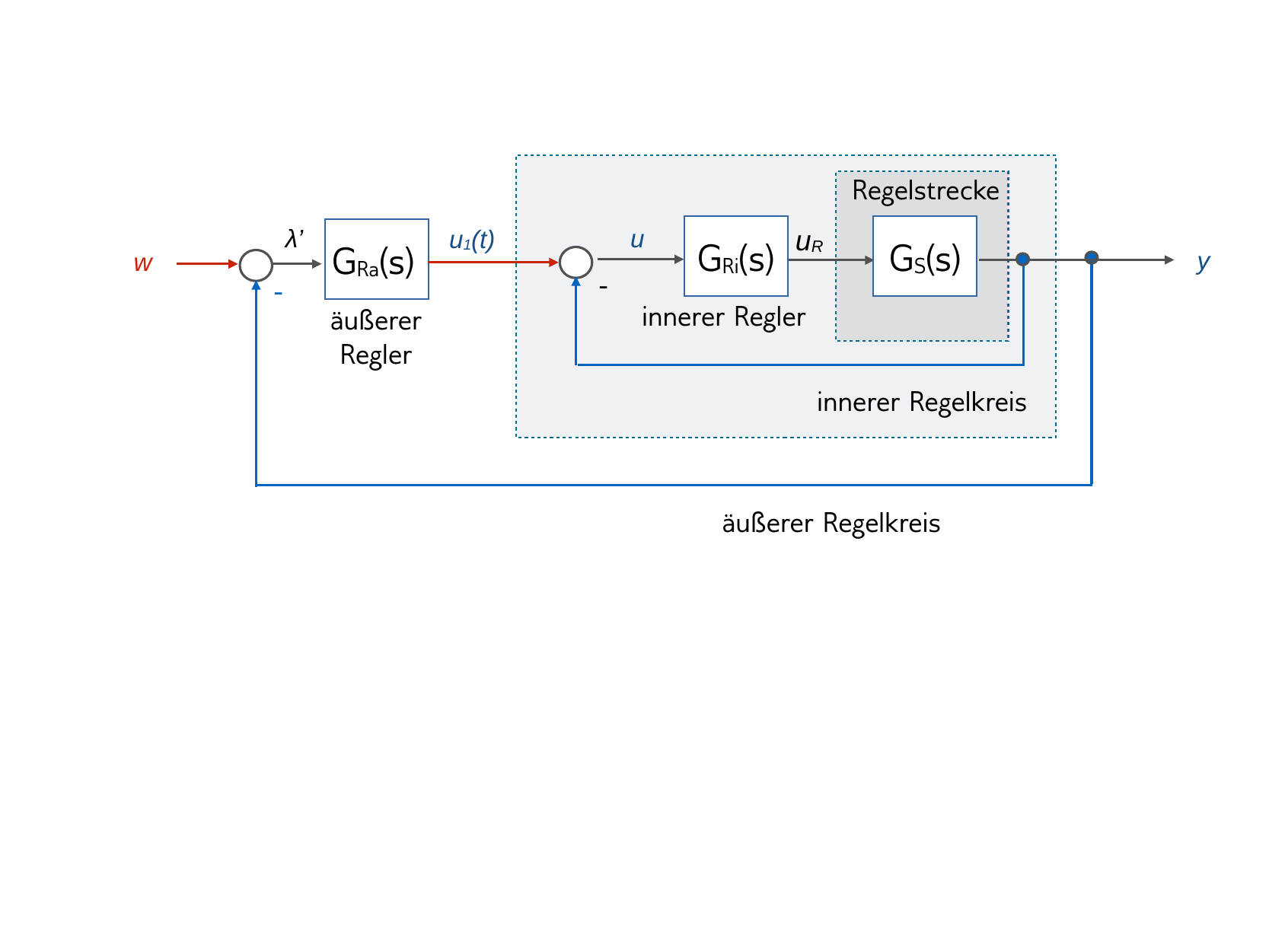

Regelstrecke

λ’
u
uR
u1(t)

GS(s)
GRi(s)
GRa(s)
y
w

-

-

innerer Regler

äußerer Regler
innerer Regelkreis

äußerer Regelkreis